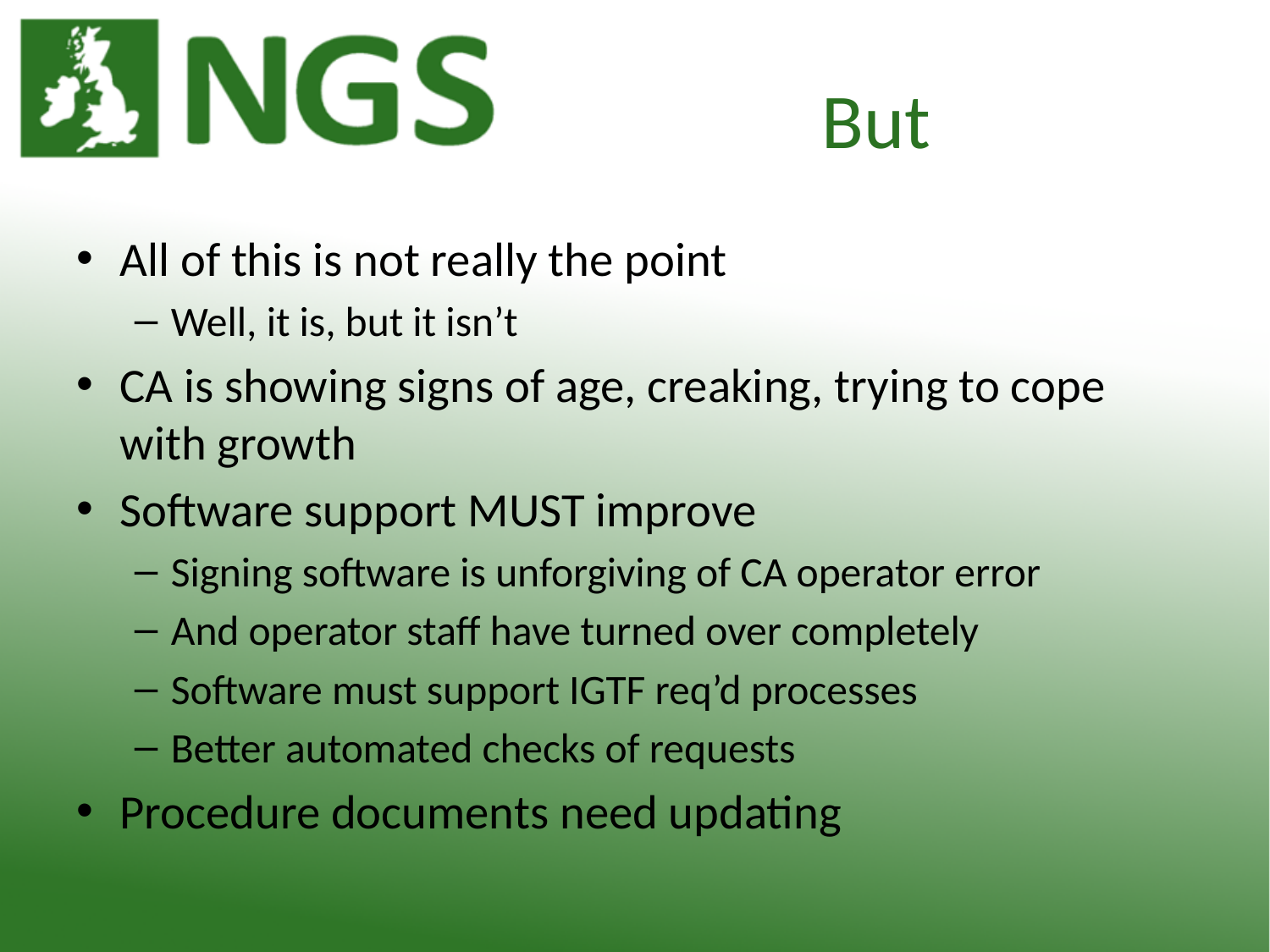

# But
All of this is not really the point
Well, it is, but it isn’t
CA is showing signs of age, creaking, trying to cope with growth
Software support MUST improve
Signing software is unforgiving of CA operator error
And operator staff have turned over completely
Software must support IGTF req’d processes
Better automated checks of requests
Procedure documents need updating